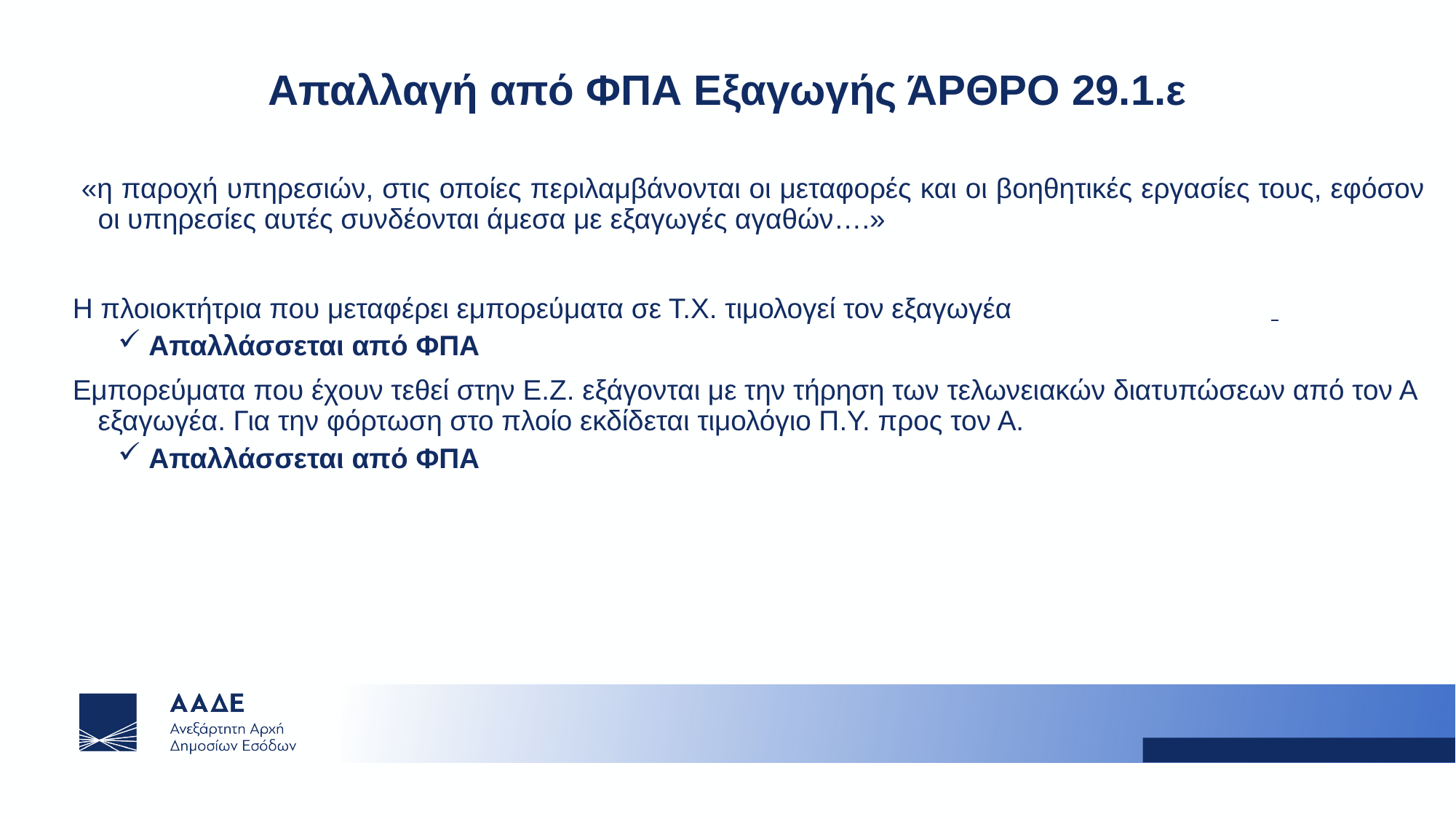

# Απαλλαγή από ΦΠΑ Εξαγωγής ΆΡΘΡΟ 29.1.ε
 «η παροχή υπηρεσιών, στις οποίες περιλαμβάνονται οι μεταφορές και οι βοηθητικές εργασίες τους, εφόσον οι υπηρεσίες αυτές συνδέονται άμεσα με εξαγωγές αγαθών….»

Η πλοιοκτήτρια που μεταφέρει εμπορεύματα σε Τ.Χ. τιμολογεί τον εξαγωγέα
Απαλλάσσεται από ΦΠΑ
Εμπορεύματα που έχουν τεθεί στην Ε.Ζ. εξάγονται με την τήρηση των τελωνειακών διατυπώσεων από τον Α εξαγωγέα. Για την φόρτωση στο πλοίο εκδίδεται τιμολόγιο Π.Υ. προς τον Α.
Απαλλάσσεται από ΦΠΑ